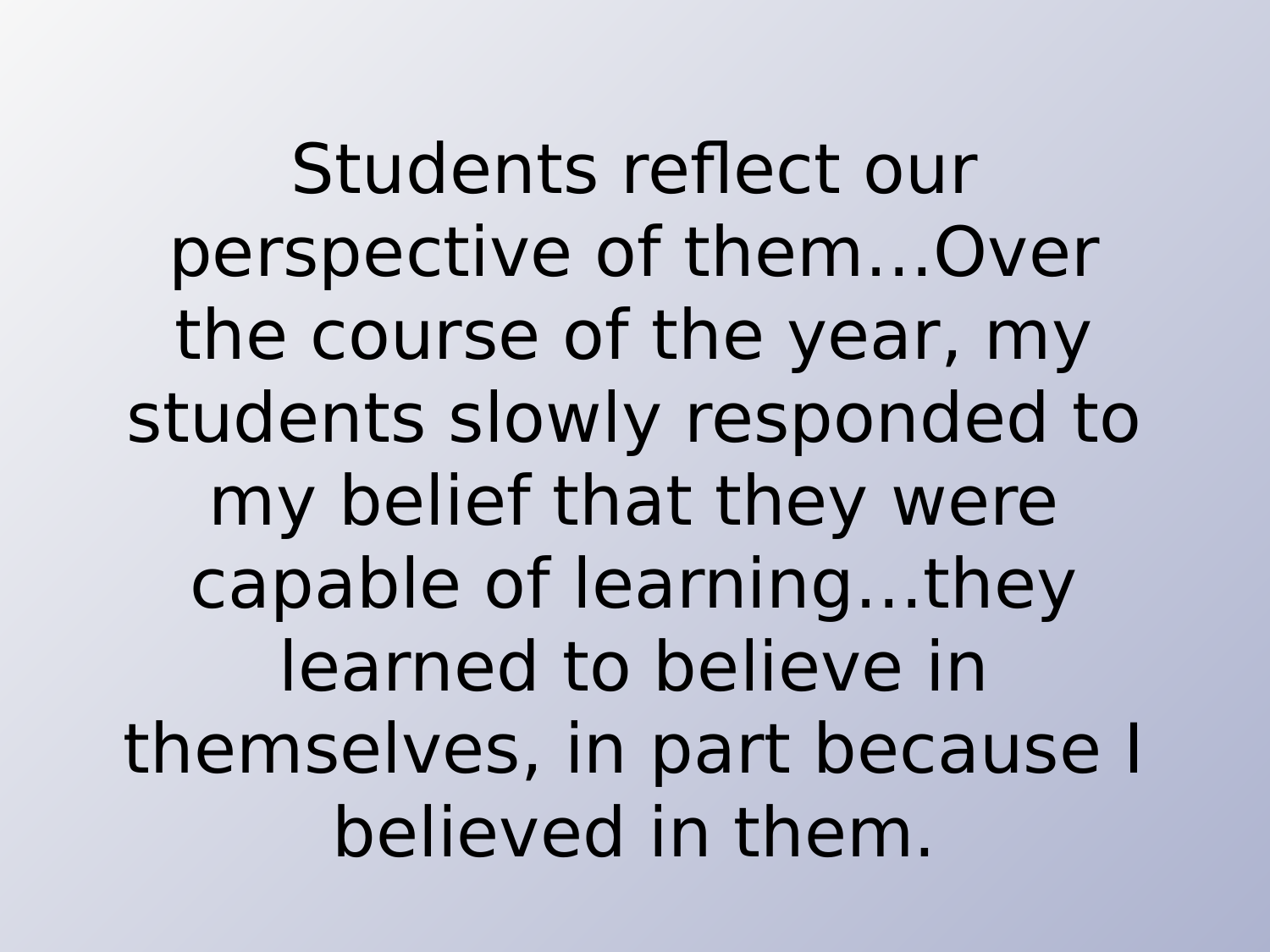

# Students reflect our perspective of them…Over the course of the year, my students slowly responded to my belief that they were capable of learning…they learned to believe in themselves, in part because I believed in them.